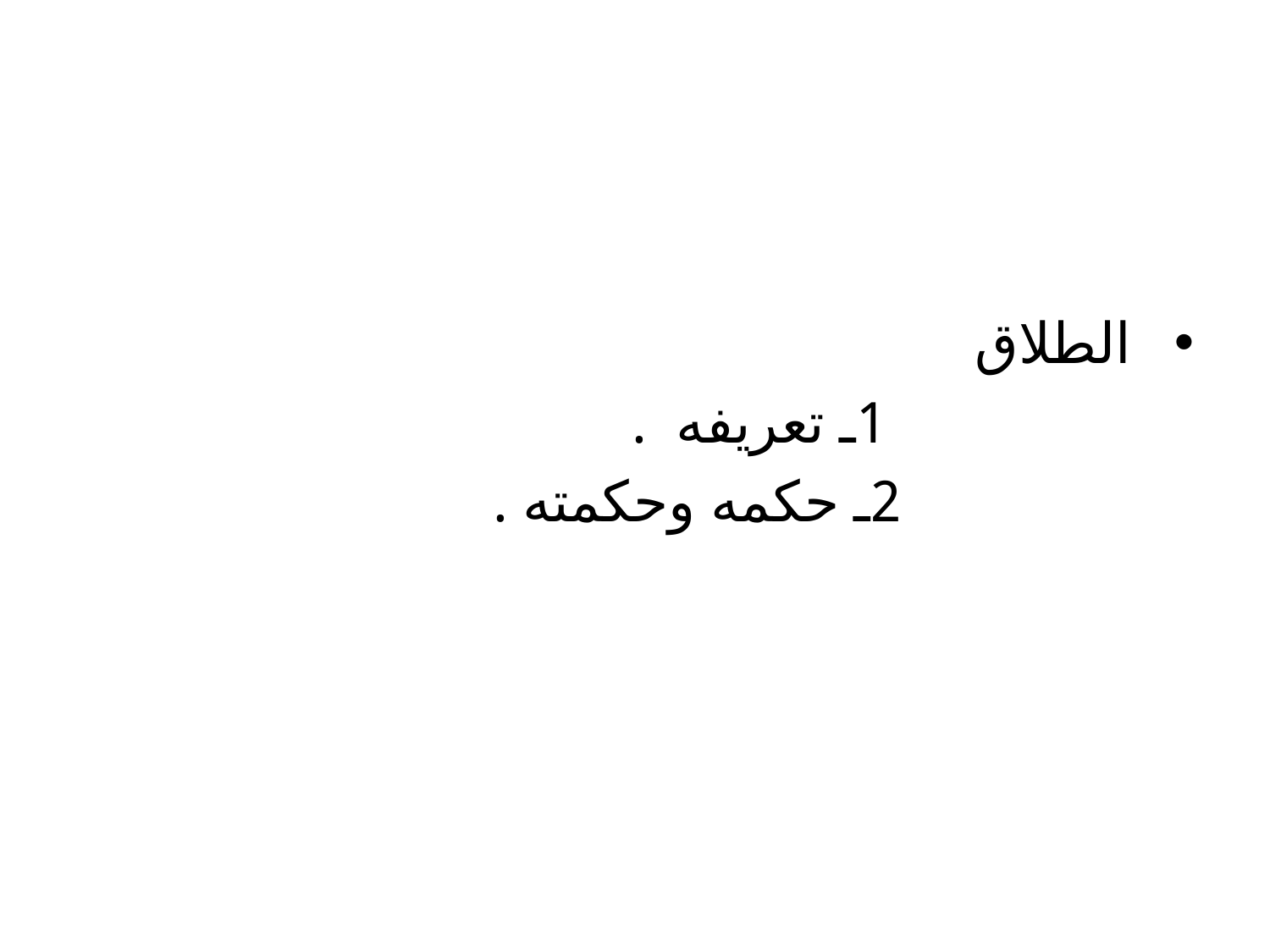

#

 الطلاق
                     1ـ تعريفه  .
                    2ـ حكمه وحكمته .